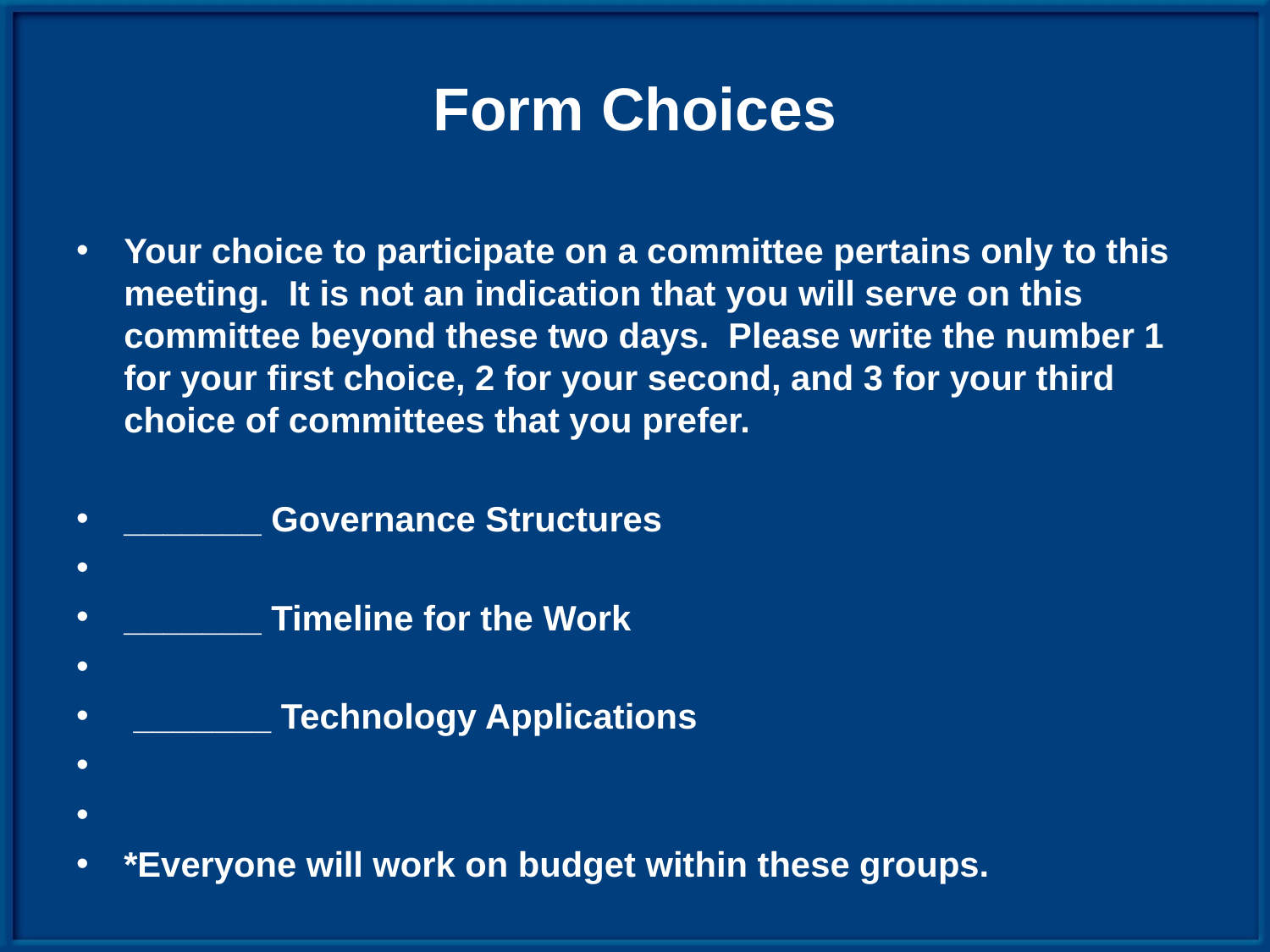

# Form Choices
Your choice to participate on a committee pertains only to this meeting.  It is not an indication that you will serve on this committee beyond these two days.  Please write the number 1 for your first choice, 2 for your second, and 3 for your third choice of committees that you prefer.

_______ Governance Structures

_______ Timeline for the Work

 _______ Technology Applications

*Everyone will work on budget within these groups.